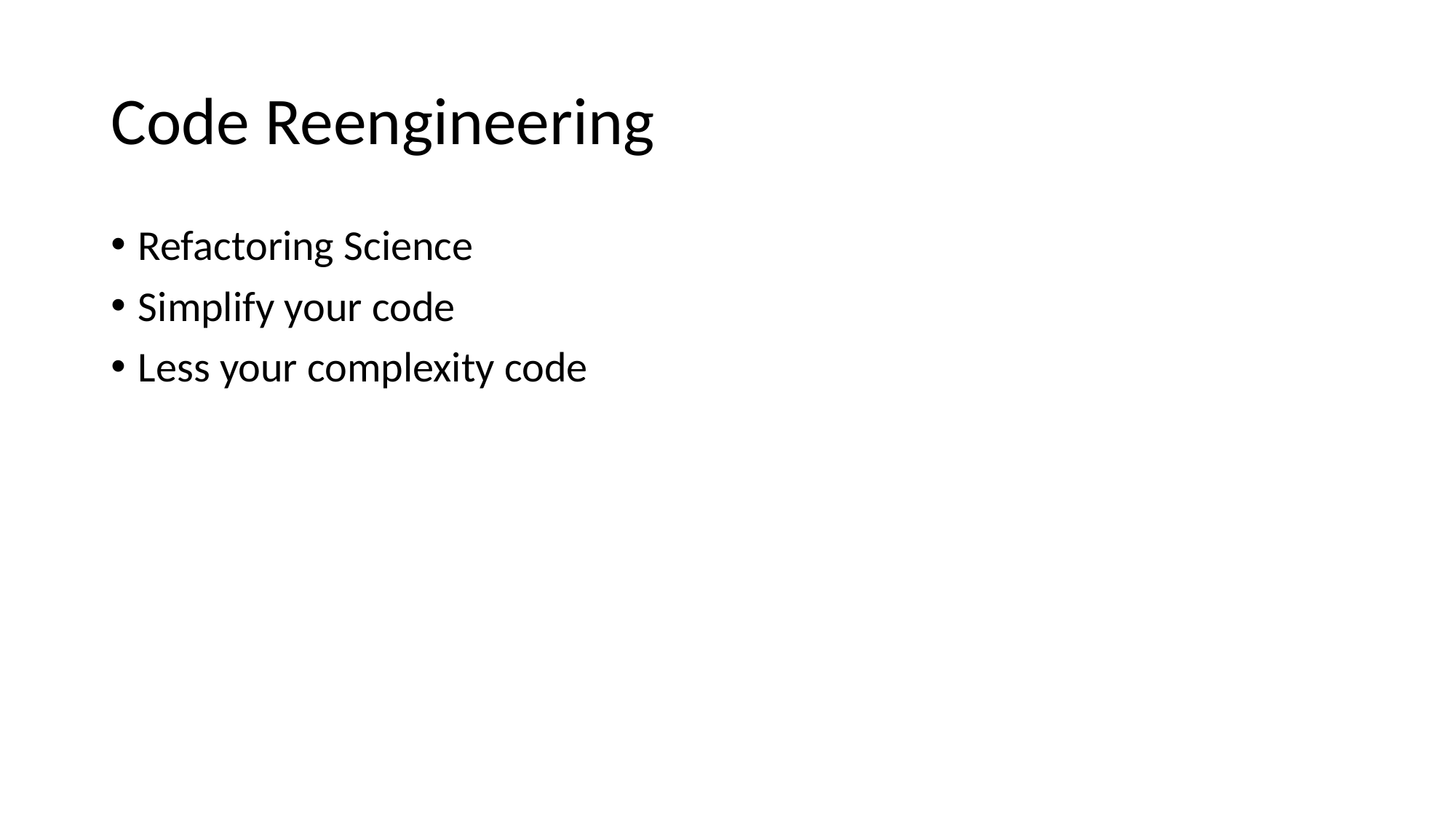

# Code Reengineering
Refactoring Science
Simplify your code
Less your complexity code